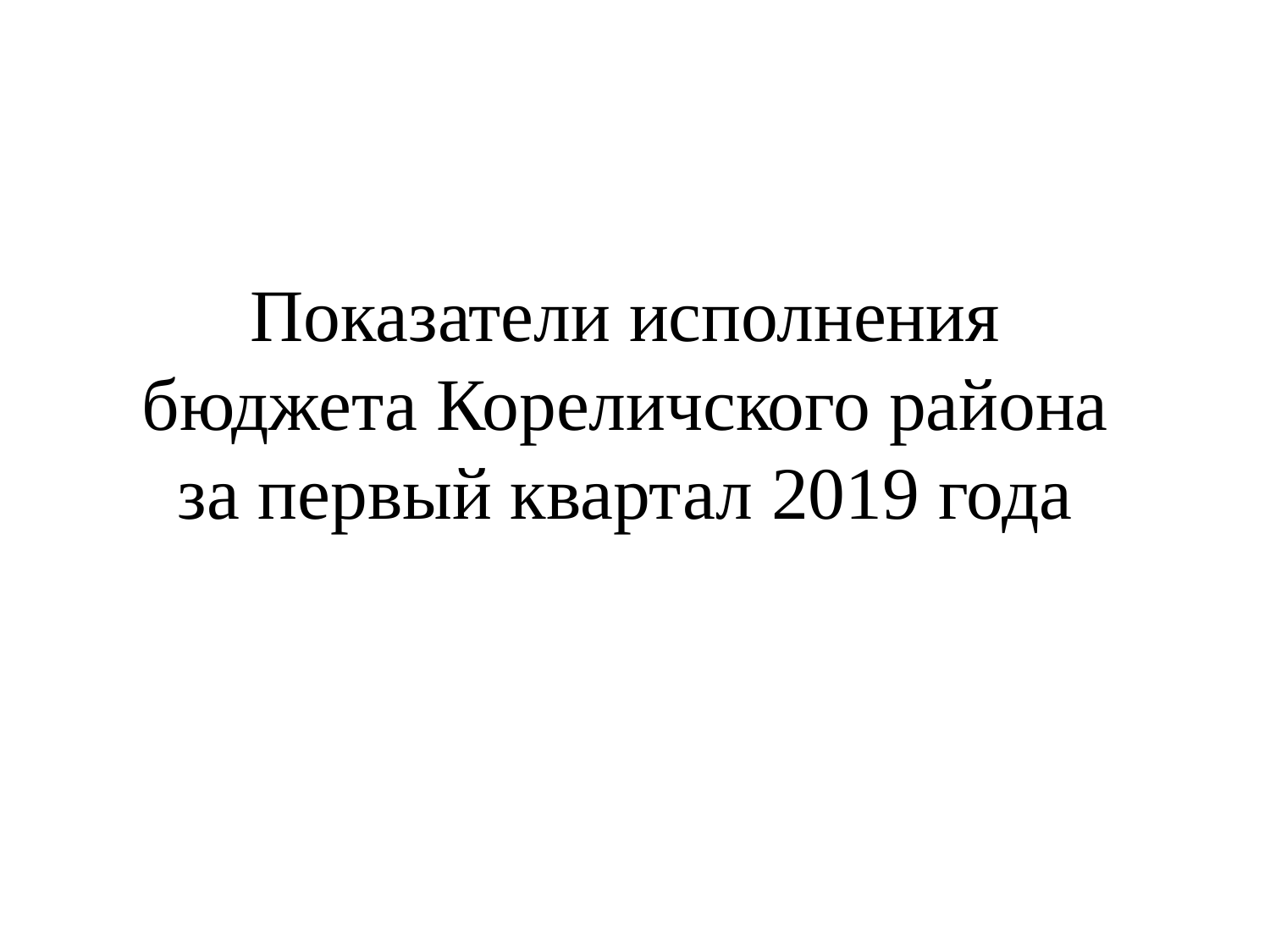

# Показатели исполнения бюджета Кореличского района за первый квартал 2019 года